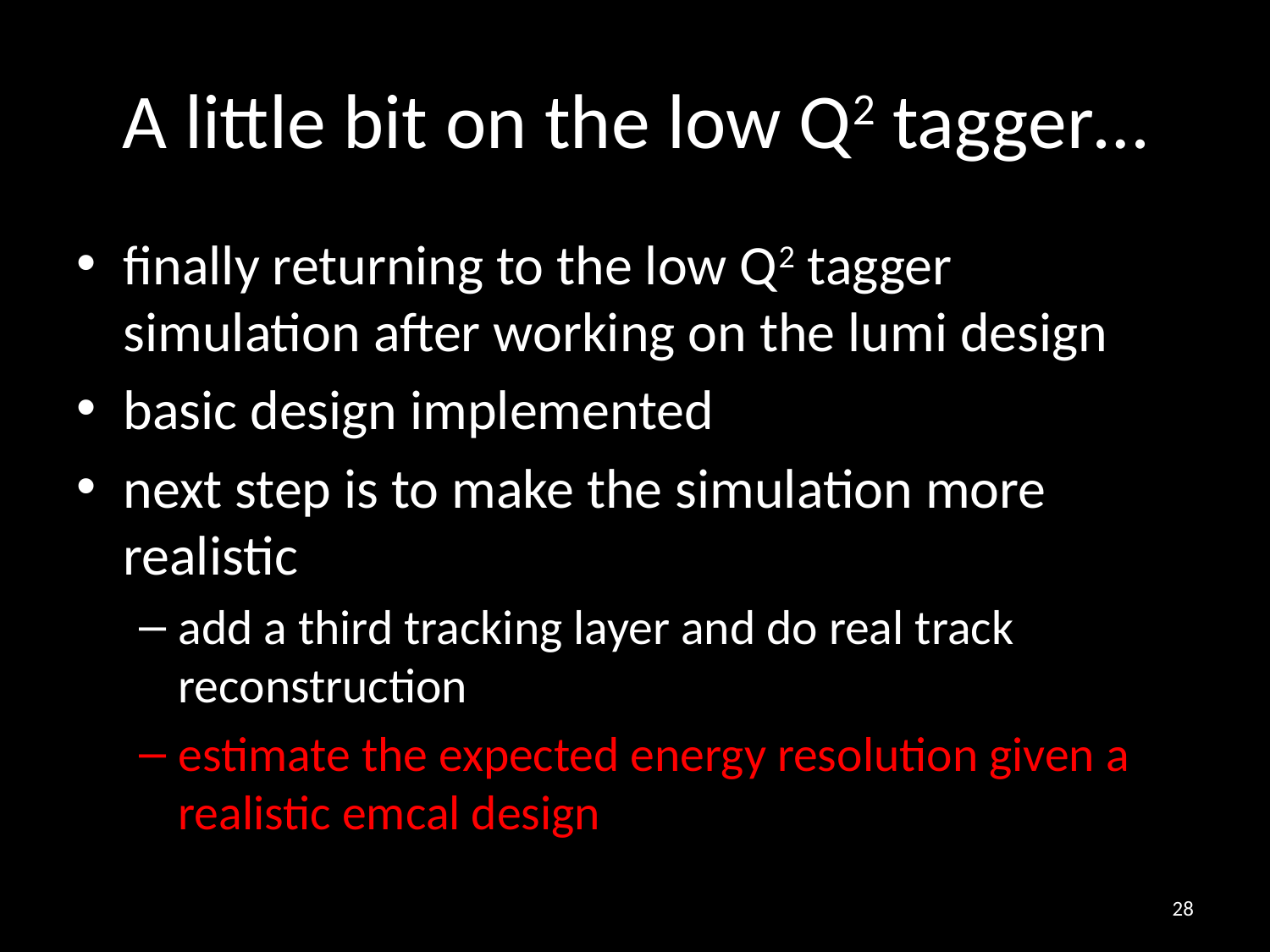

# A little bit on the low Q2 tagger…
finally returning to the low Q2 tagger simulation after working on the lumi design
basic design implemented
next step is to make the simulation more realistic
add a third tracking layer and do real track reconstruction
estimate the expected energy resolution given a realistic emcal design
28